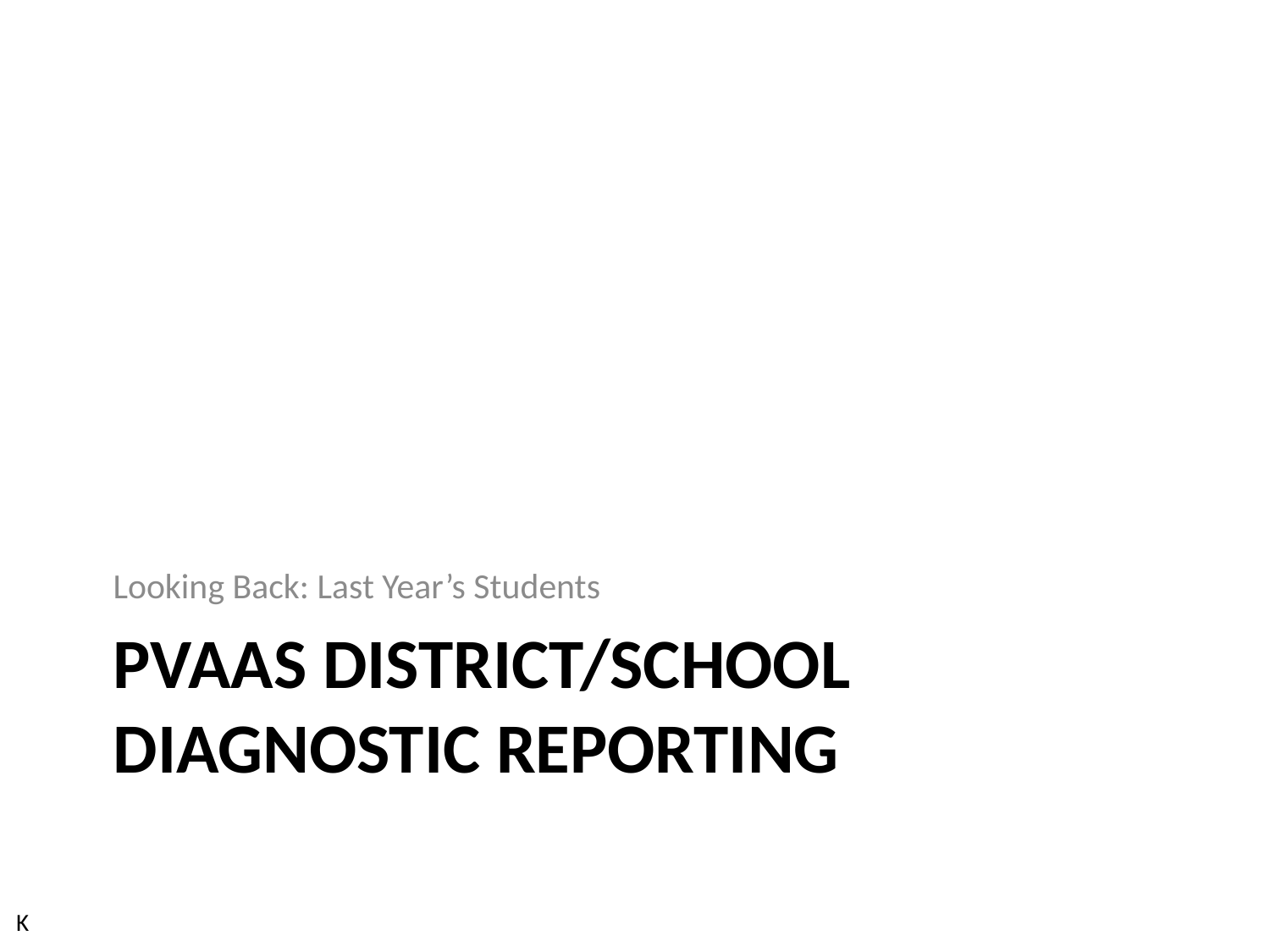

Looking Back: Last Year’s Students
# PVAAS District/School diagnostic Reporting
K